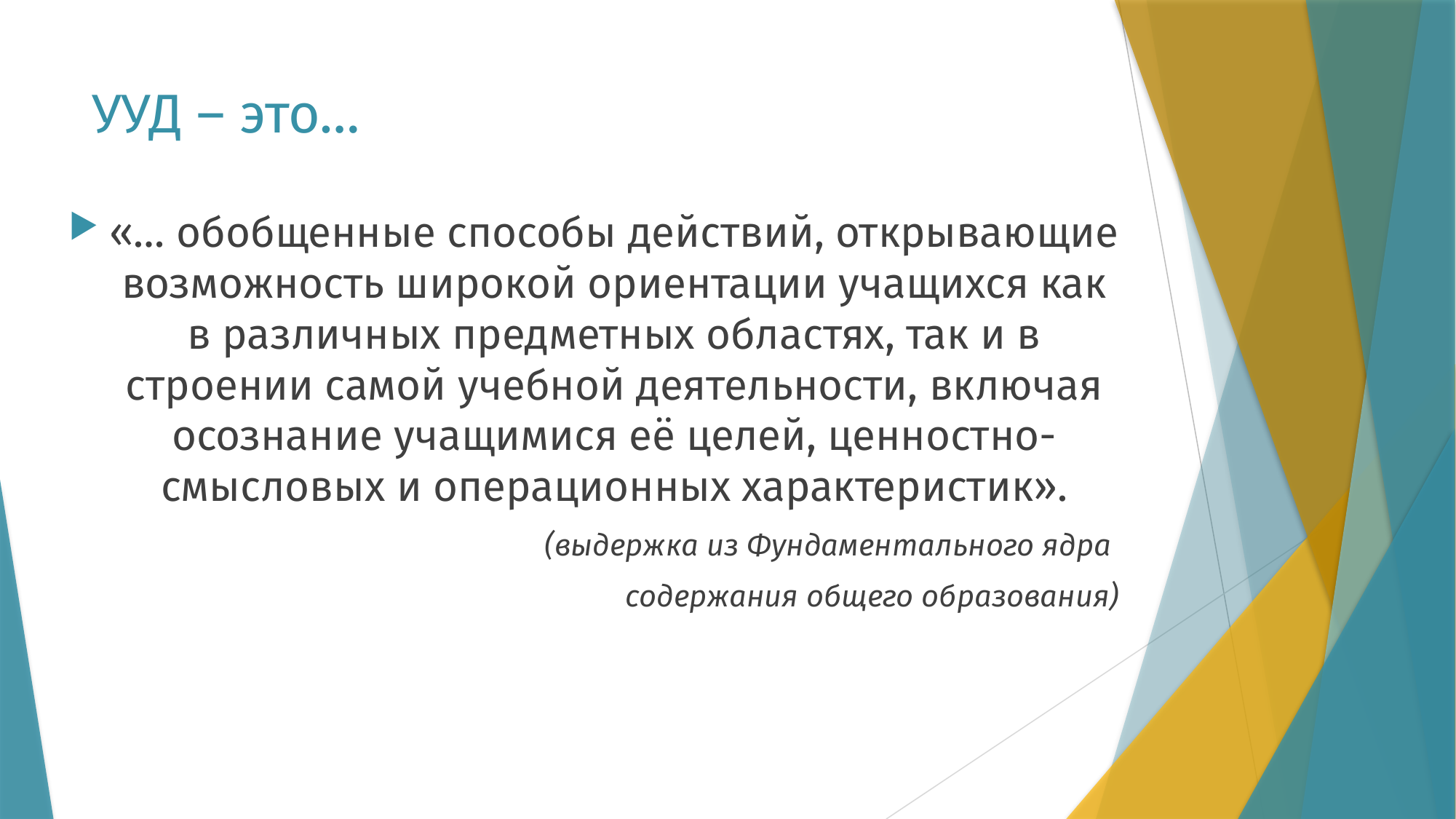

# УУД – это…
«… обобщенные способы действий, открывающие возможность широкой ориентации учащихся как в различных предметных областях, так и в строении самой учебной деятельности, включая осознание учащимися её целей, ценностно-смысловых и операционных характеристик».
(выдержка из Фундаментального ядра
содержания общего образования)